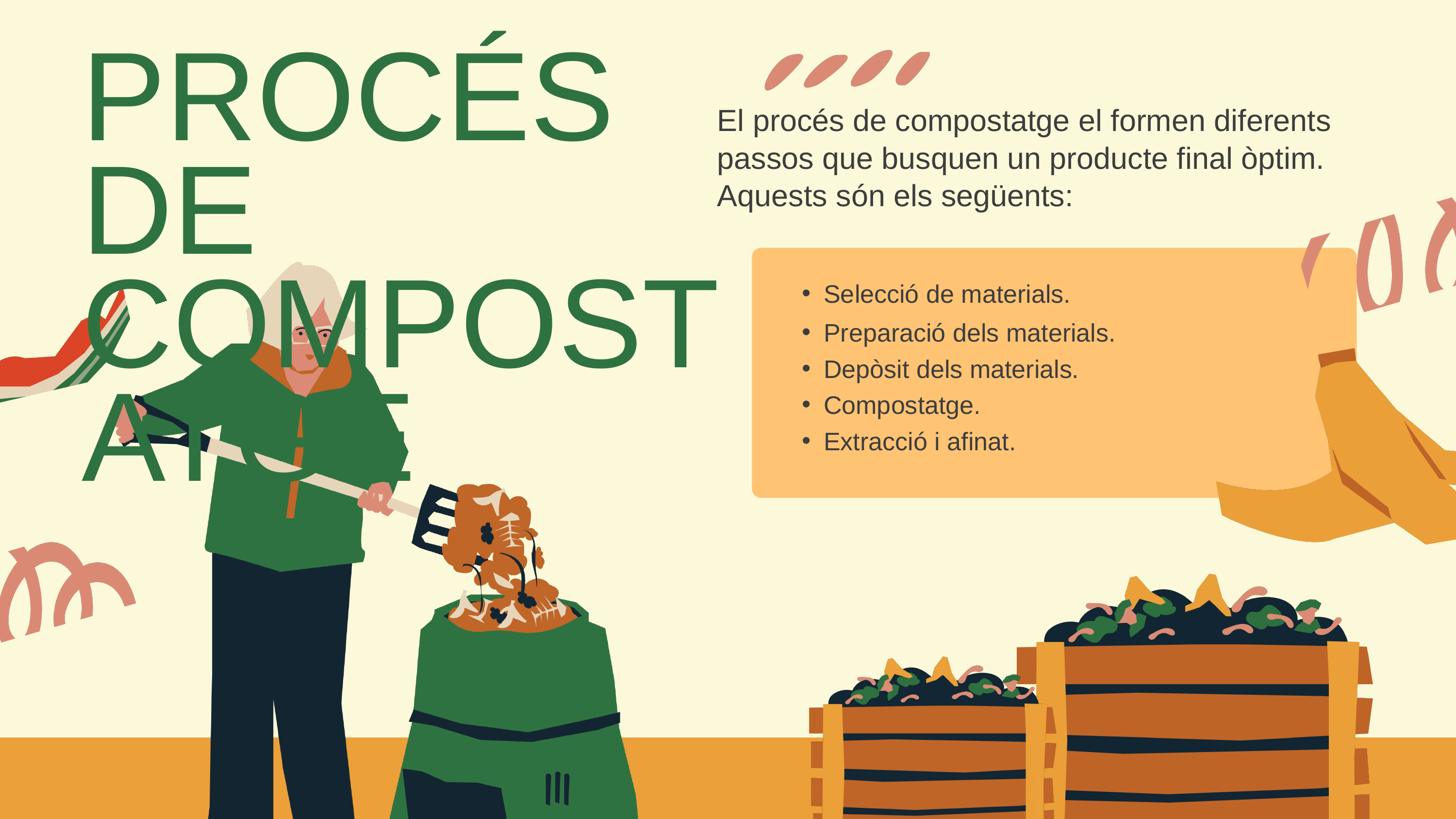

PROCÉS DE COMPOSTATGE
El procés de compostatge el formen diferents passos que busquen un producte final òptim. Aquests són els següents:

Selecció de materials.

Preparació dels materials.

Depòsit dels materials.
Compostatge.
Extracció i afinat.